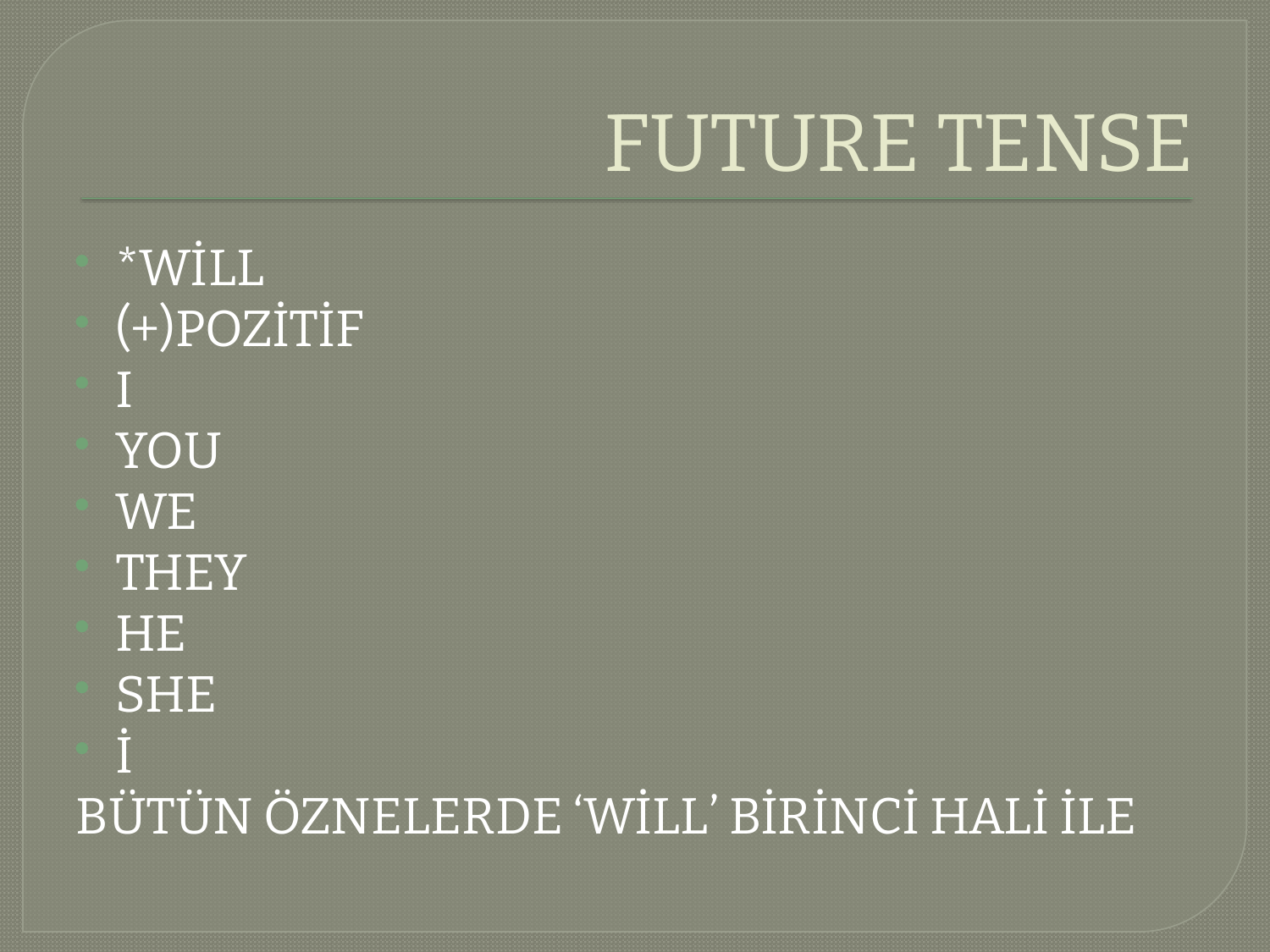

# FUTURE TENSE
*WİLL
(+)POZİTİF
I
YOU
WE
THEY
HE
SHE
İ
BÜTÜN ÖZNELERDE ‘WİLL’ BİRİNCİ HALİ İLE